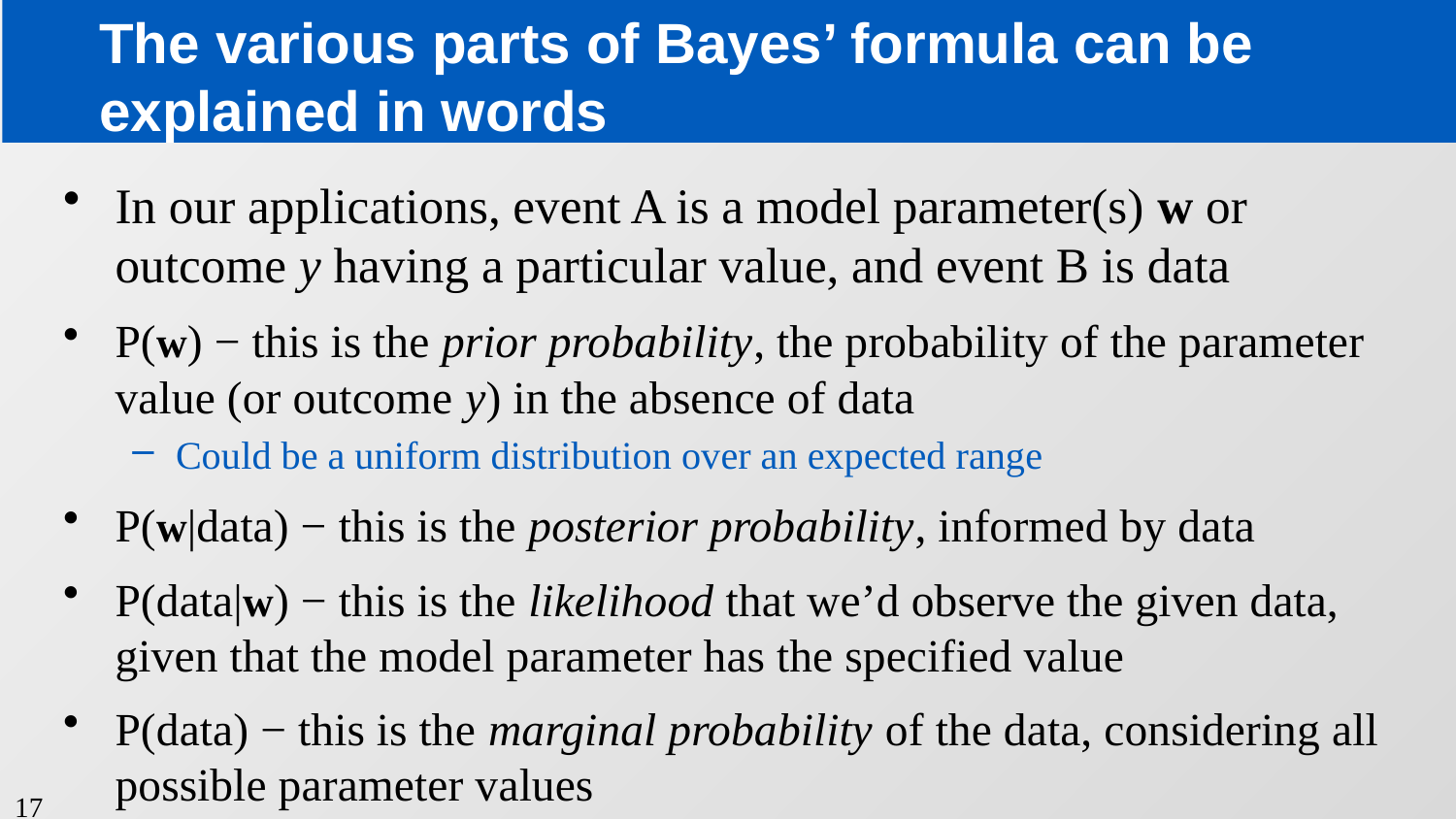

# The various parts of Bayes’ formula can be explained in words
In our applications, event A is a model parameter(s) w or outcome y having a particular value, and event B is data
P(w) − this is the prior probability, the probability of the parameter value (or outcome y) in the absence of data
Could be a uniform distribution over an expected range
P(w|data) − this is the posterior probability, informed by data
P(data|w) − this is the likelihood that we’d observe the given data, given that the model parameter has the specified value
P(data) − this is the marginal probability of the data, considering all possible parameter values
17